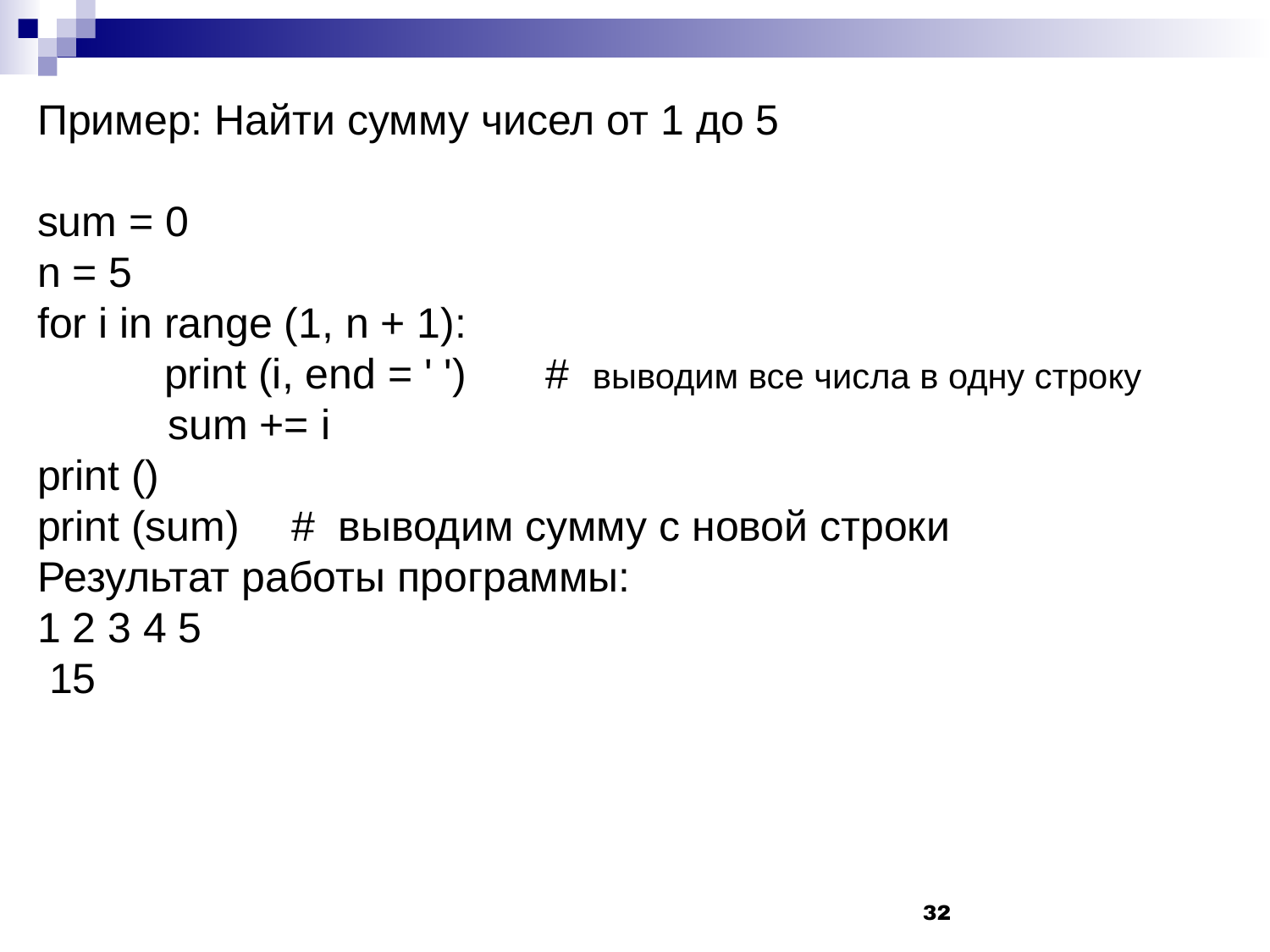

Пример: Найти сумму чисел от 1 до 5

sum = 0
n = 5
for i in range (1, n + 1):
	print (i, end = ' ')	#  выводим все числа в одну строку
           sum += i
print ()
print (sum)	#  выводим сумму с новой строки
Результат работы программы:
1 2 3 4 5
 15
32